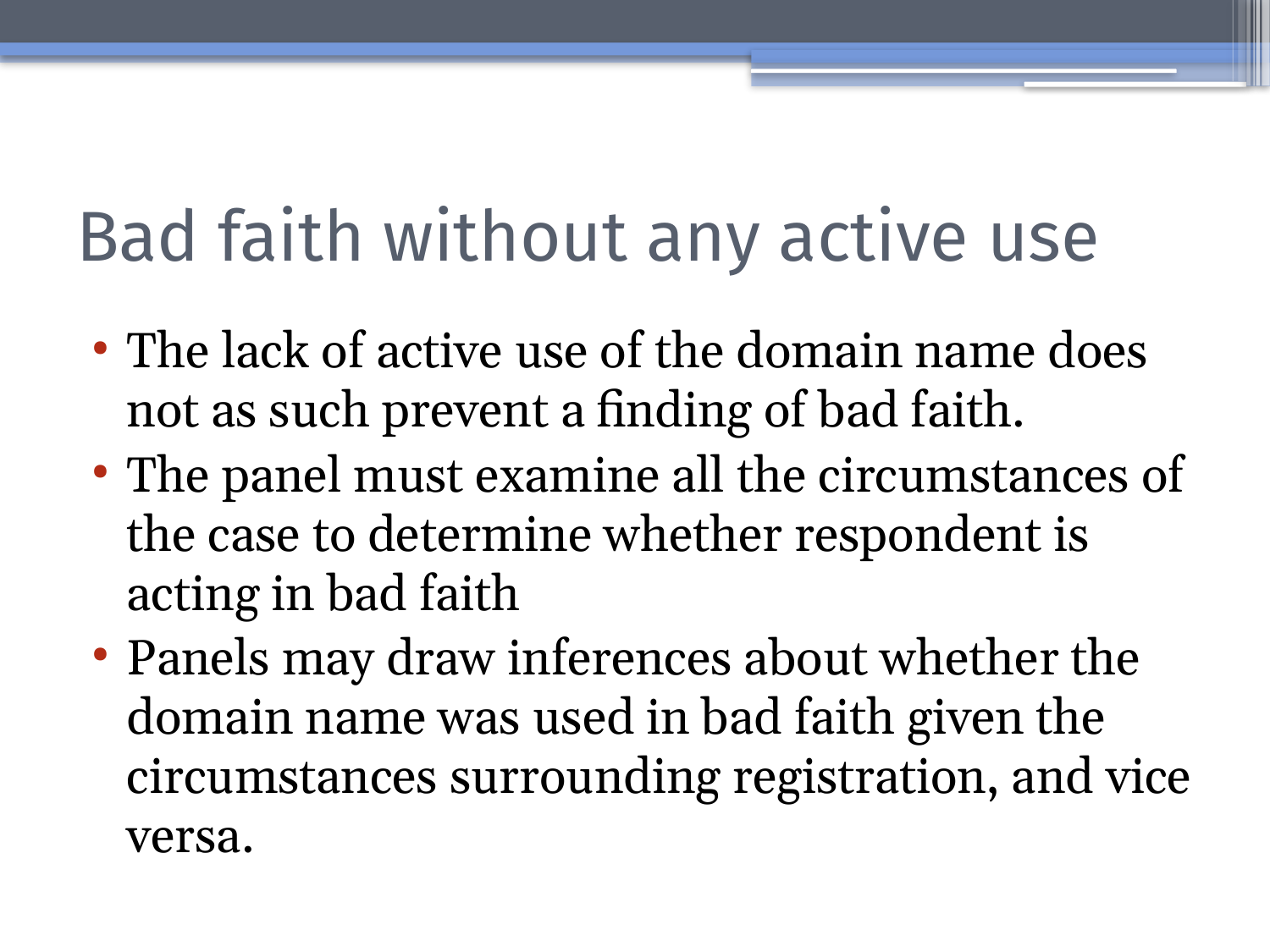

# Bad faith without any active use
The lack of active use of the domain name does not as such prevent a finding of bad faith.
The panel must examine all the circumstances of the case to determine whether respondent is acting in bad faith
Panels may draw inferences about whether the domain name was used in bad faith given the circumstances surrounding registration, and vice versa.